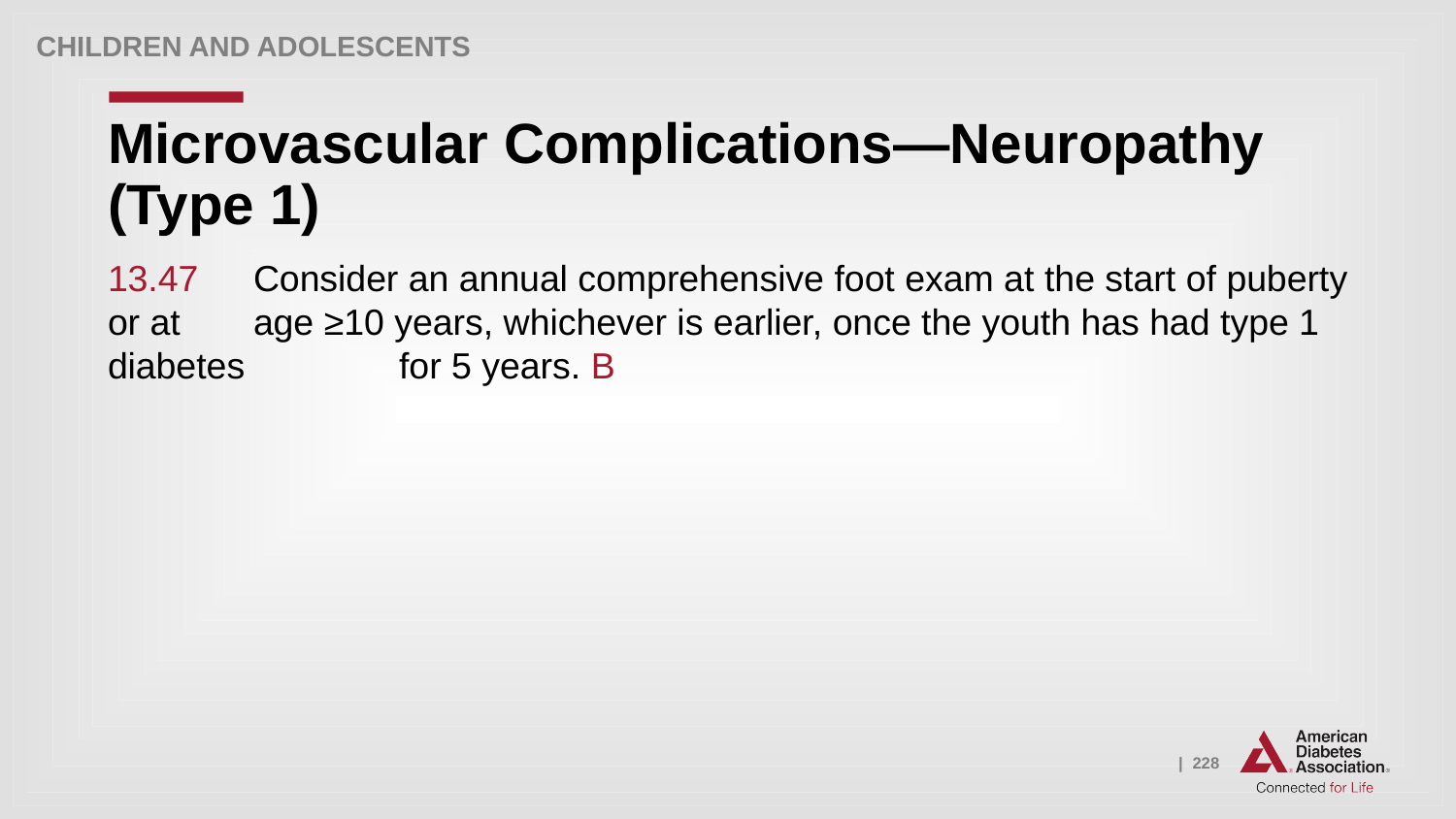

Children and adolescents
# Microvascular Complications—Neuropathy (Type 1)
13.47 	Consider an annual comprehensive foot exam at the start of puberty or at 	age ≥10 years, whichever is earlier, once the youth has had type 1 diabetes 	for 5 years. B